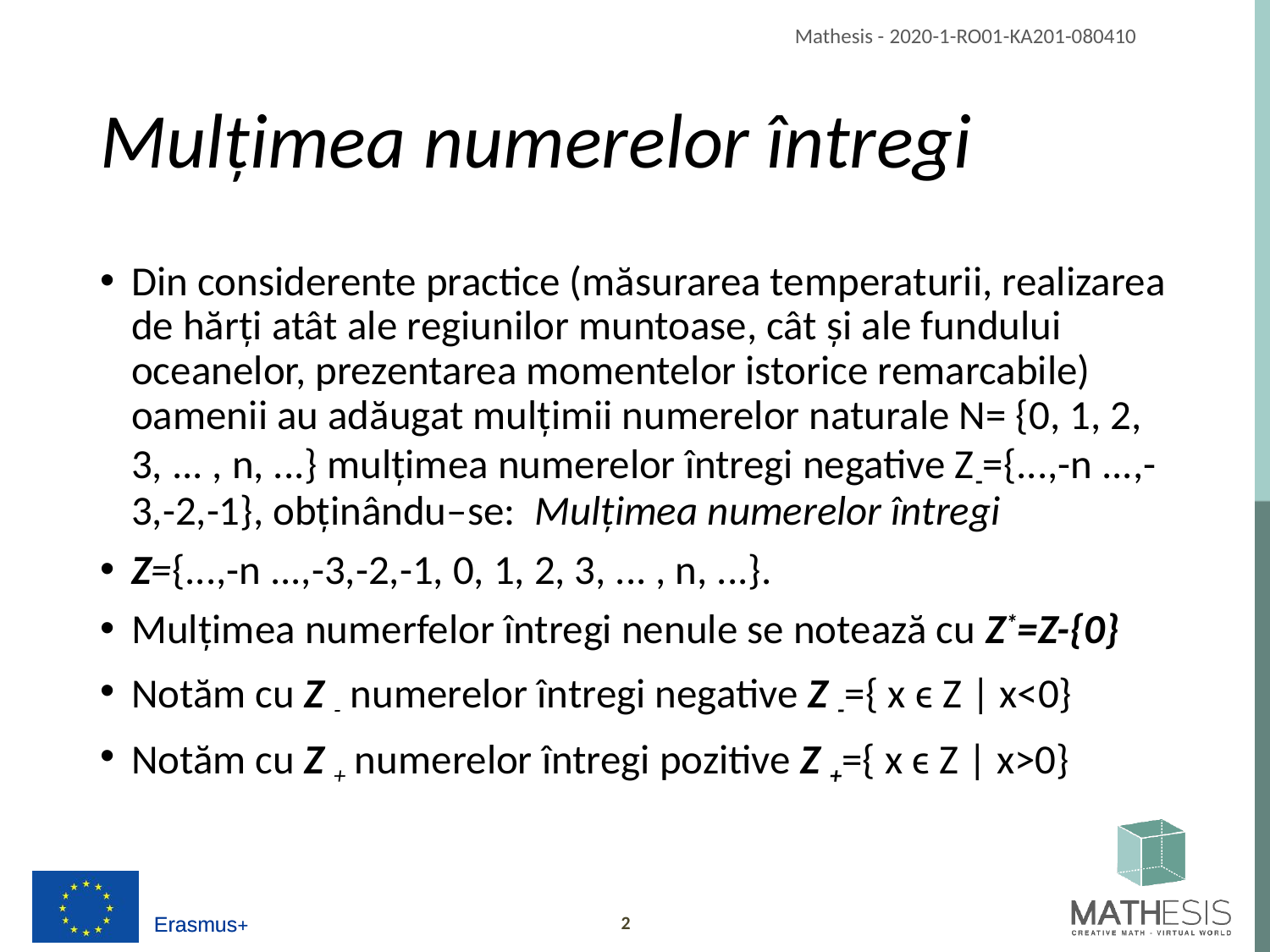

# Mulțimea numerelor întregi
Din considerente practice (măsurarea temperaturii, realizarea de hărți atât ale regiunilor muntoase, cât și ale fundului oceanelor, prezentarea momentelor istorice remarcabile) oamenii au adăugat mulțimii numerelor naturale N= {0, 1, 2, 3, ... , n, ...} mulțimea numerelor întregi negative Z-={...,-n ...,-3,-2,-1}, obținându–se:  Mulțimea numerelor întregi
Z={...,-n ...,-3,-2,-1, 0, 1, 2, 3, ... , n, ...}.
Mulţimea numerfelor întregi nenule se notează cu Z*=Z-{0}
Notăm cu Z - numerelor întregi negative Z -={ x ϵ Z | x<0}
Notăm cu Z + numerelor întregi pozitive Z +={ x ϵ Z | x>0}